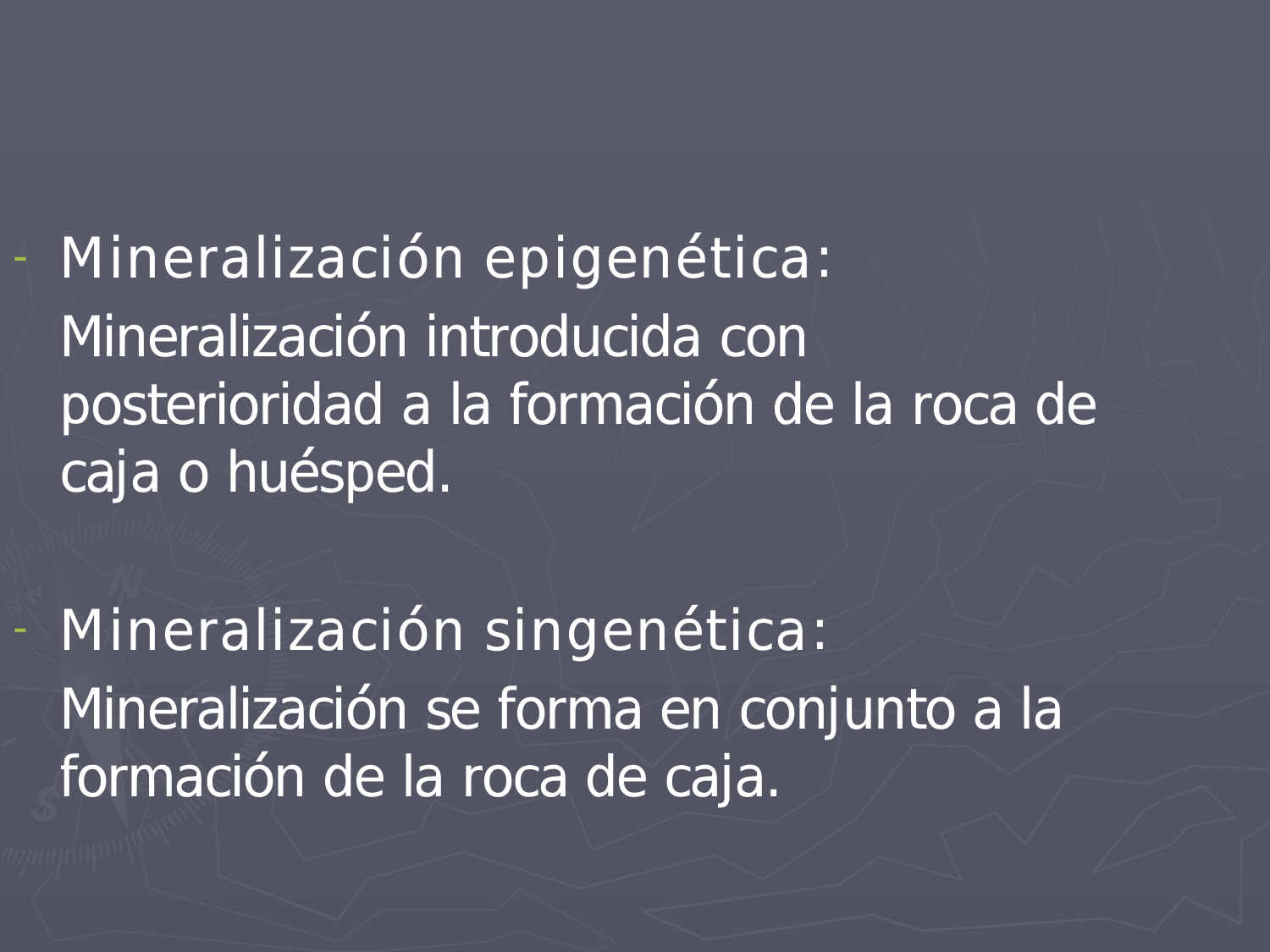

Mineralización epigenética:
	Mineralización introducida con posterioridad a la formación de la roca de caja o huésped.

Mineralización singenética:
	Mineralización se forma en conjunto a la formación de la roca de caja.